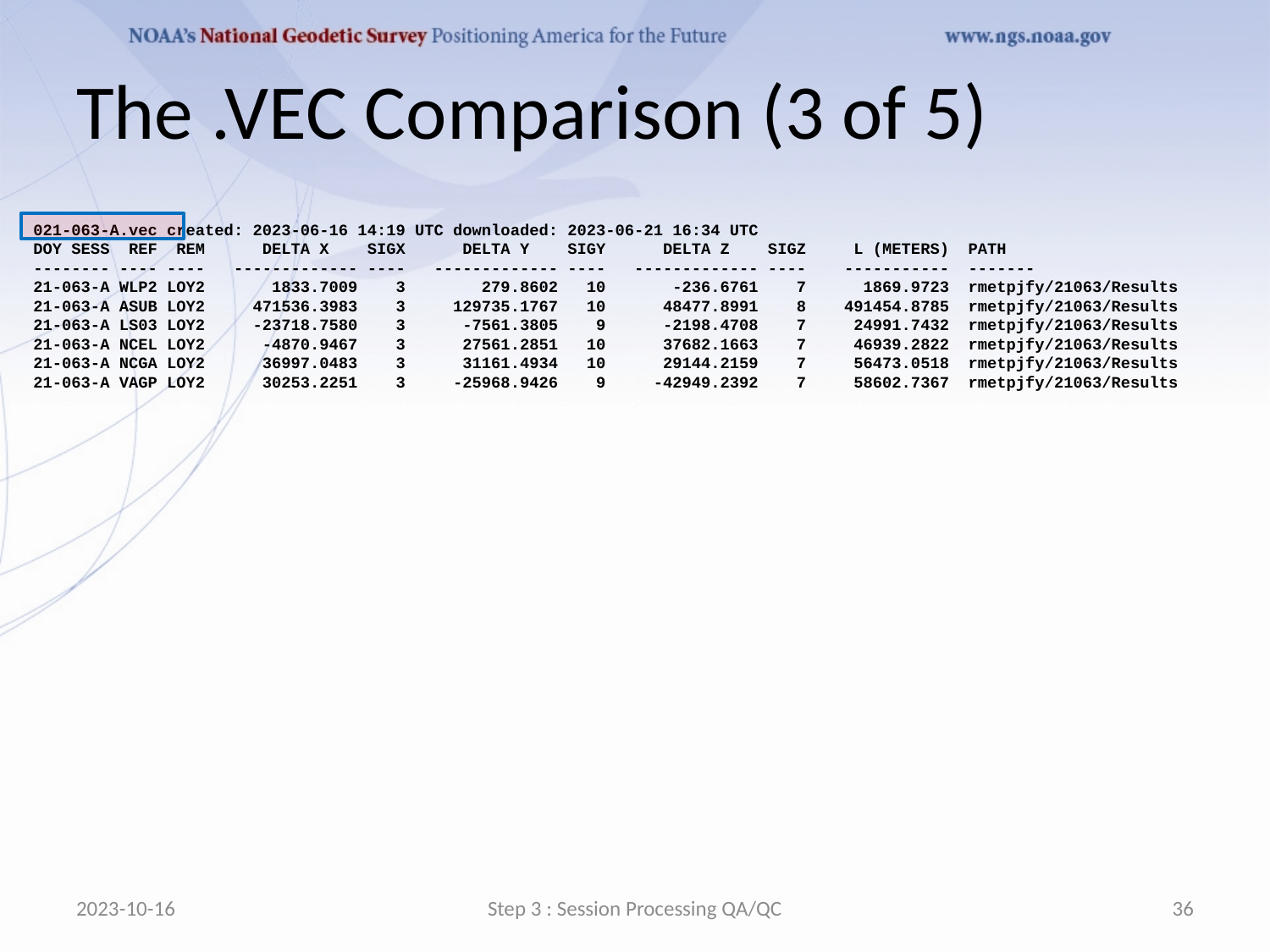

# The .VEC Comparison (3 of 5)
021-063-A.vec created: 2023-06-16 14:19 UTC downloaded: 2023-06-21 16:34 UTC
DOY SESS  REF  REM      DELTA X    SIGX      DELTA Y    SIGY      DELTA Z    SIGZ     L (METERS)  PATH
-------- ---- ----   ------------- ----   ------------- ----   ------------- ----    -----------  -------
21-063-A WLP2 LOY2       1833.7009    3        279.8602   10       -236.6761    7      1869.9723  rmetpjfy/21063/Results
21-063-A ASUB LOY2     471536.3983    3     129735.1767   10      48477.8991    8    491454.8785  rmetpjfy/21063/Results
21-063-A LS03 LOY2     -23718.7580    3      -7561.3805    9      -2198.4708    7     24991.7432  rmetpjfy/21063/Results
21-063-A NCEL LOY2      -4870.9467    3      27561.2851   10      37682.1663    7     46939.2822  rmetpjfy/21063/Results
21-063-A NCGA LOY2      36997.0483    3      31161.4934   10      29144.2159    7     56473.0518  rmetpjfy/21063/Results
21-063-A VAGP LOY2      30253.2251    3     -25968.9426    9     -42949.2392    7     58602.7367  rmetpjfy/21063/Results

2023-10-16
Step 3 : Session Processing QA/QC
36